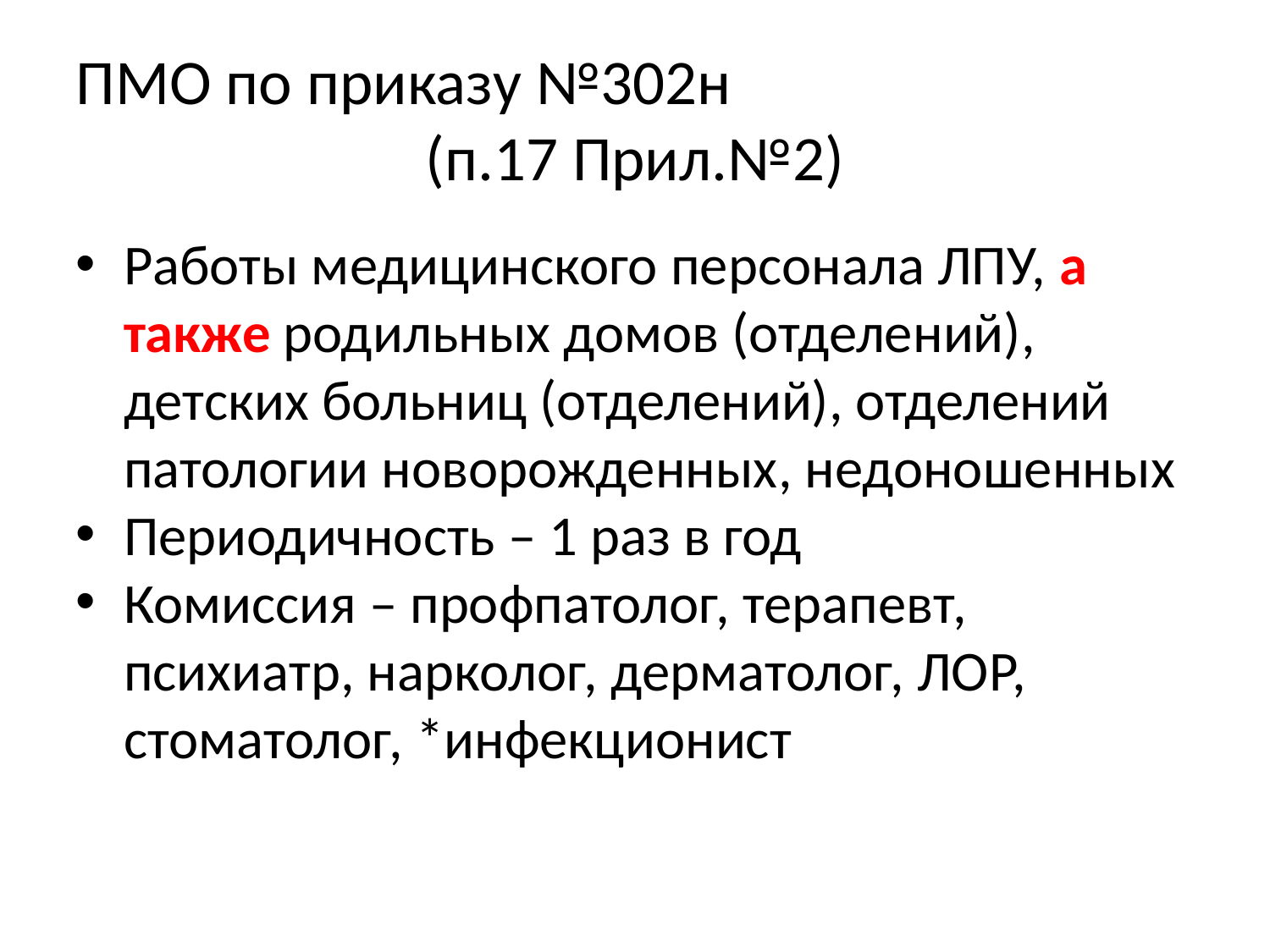

ПМО по приказу №302н
(п.17 Прил.№2)
Работы медицинского персонала ЛПУ, а также родильных домов (отделений), детских больниц (отделений), отделений патологии новорожденных, недоношенных
Периодичность – 1 раз в год
Комиссия – профпатолог, терапевт, психиатр, нарколог, дерматолог, ЛОР, стоматолог, *инфекционист